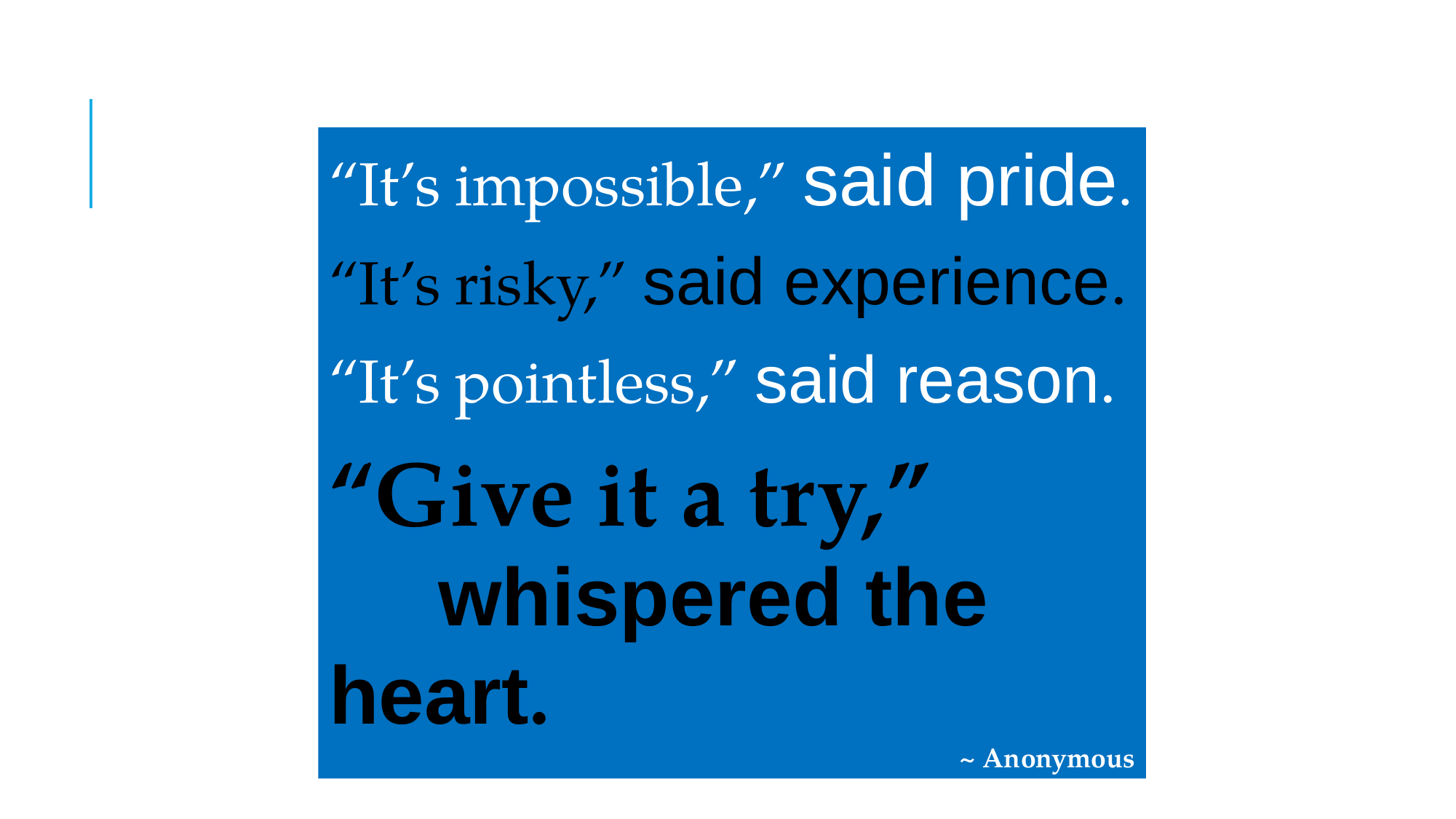

“It’s impossible,” said pride.

“It’s risky,” said experience.

“It’s pointless,” said reason.

“Give it a try,”
 	whispered the heart.
~ Anonymous